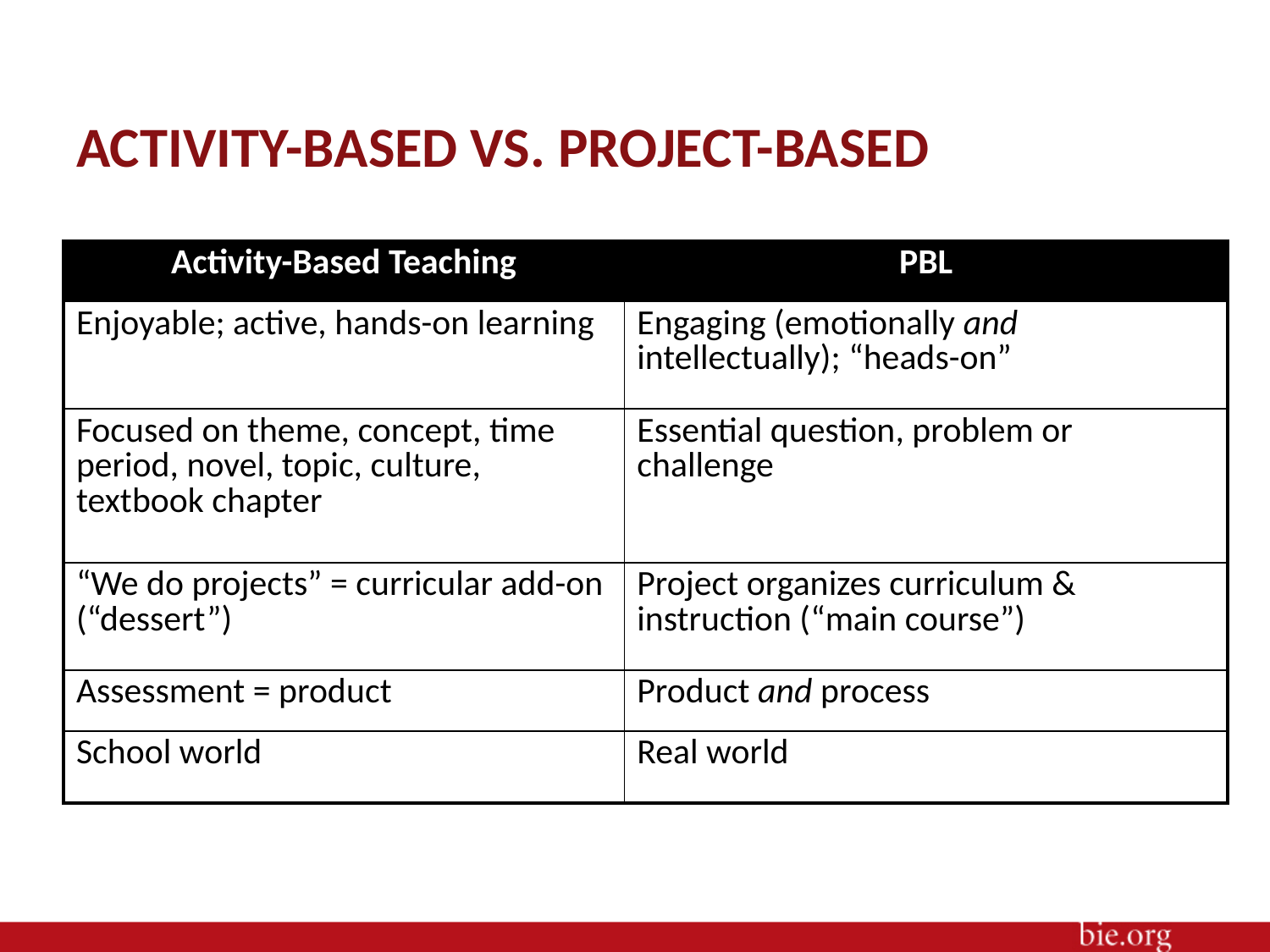

# ACTIVITY-BASED VS. PROJECT-BASED
| Activity-Based Teaching | PBL |
| --- | --- |
| Enjoyable; active, hands-on learning | Engaging (emotionally and intellectually); “heads-on” |
| Focused on theme, concept, time period, novel, topic, culture, textbook chapter | Essential question, problem or challenge |
| “We do projects” = curricular add-on (“dessert”) | Project organizes curriculum & instruction (“main course”) |
| Assessment = product | Product and process |
| School world | Real world |